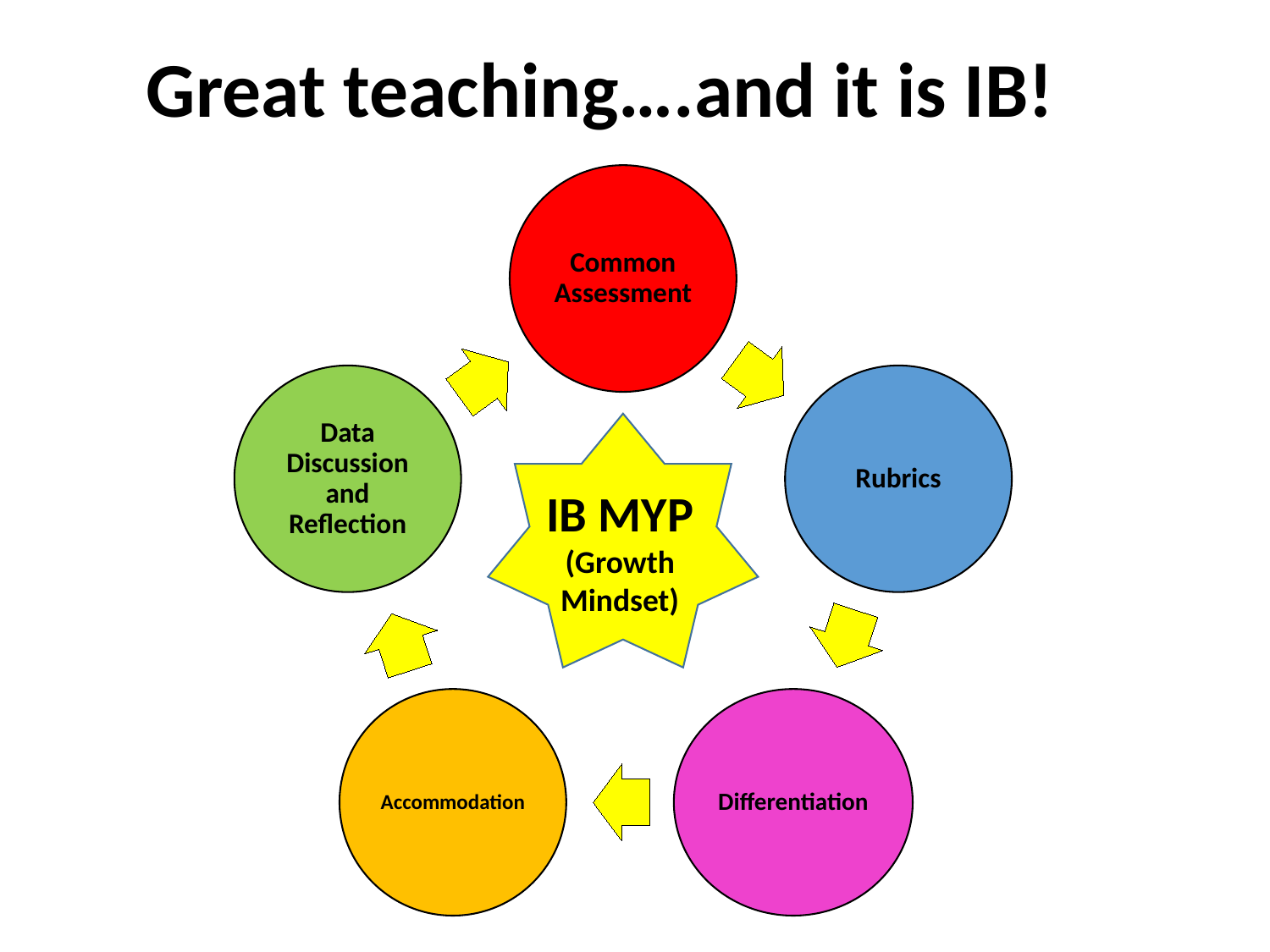

# Great teaching….and it is IB!
Common Assessment

Rubrics

Differentiation

Accommodation

Data Discussion and Reflection

IB MYP
(Growth
Mindset)